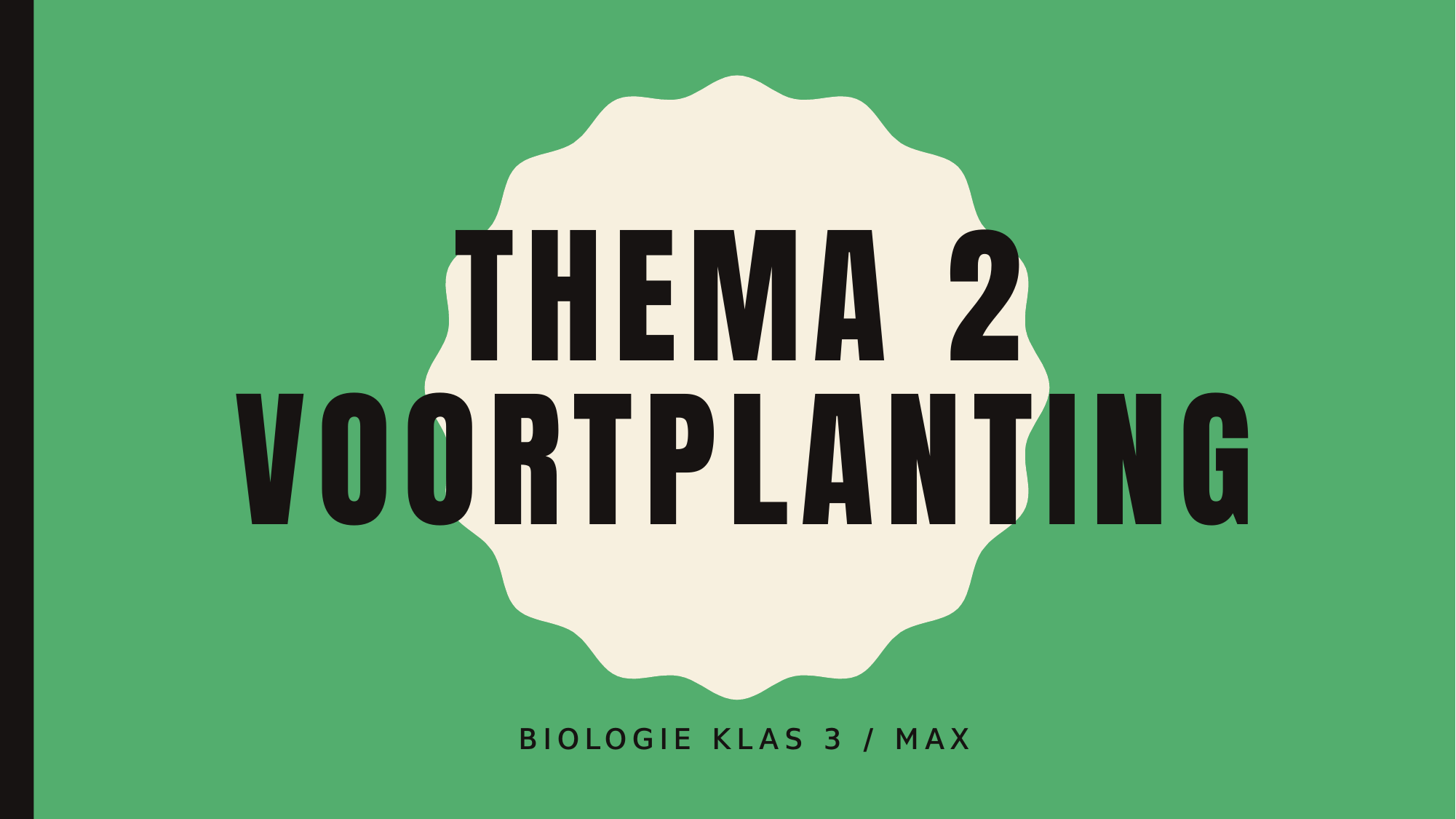

# Thema 2 voortplanting
Biologie klas 3 / MAX